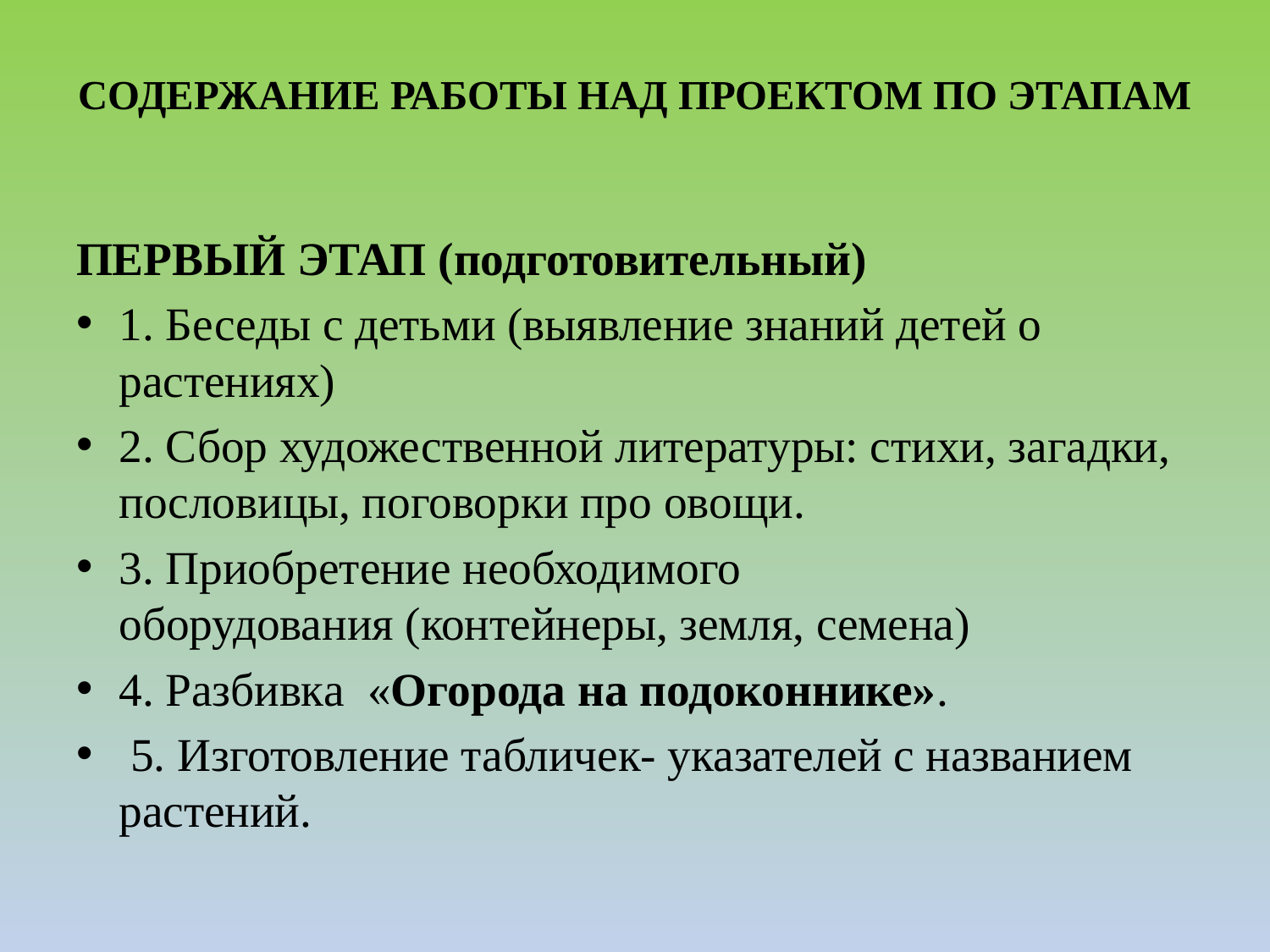

# СОДЕРЖАНИЕ РАБОТЫ НАД ПРОЕКТОМ ПО ЭТАПАМ
ПЕРВЫЙ ЭТАП (подготовительный)
1. Беседы с детьми (выявление знаний детей о растениях)
2. Сбор художественной литературы: стихи, загадки, пословицы, поговорки про овощи.
3. Приобретение необходимого оборудования (контейнеры, земля, семена)
4. Разбивка  «Огорода на подоконнике».
 5. Изготовление табличек- указателей с названием растений.